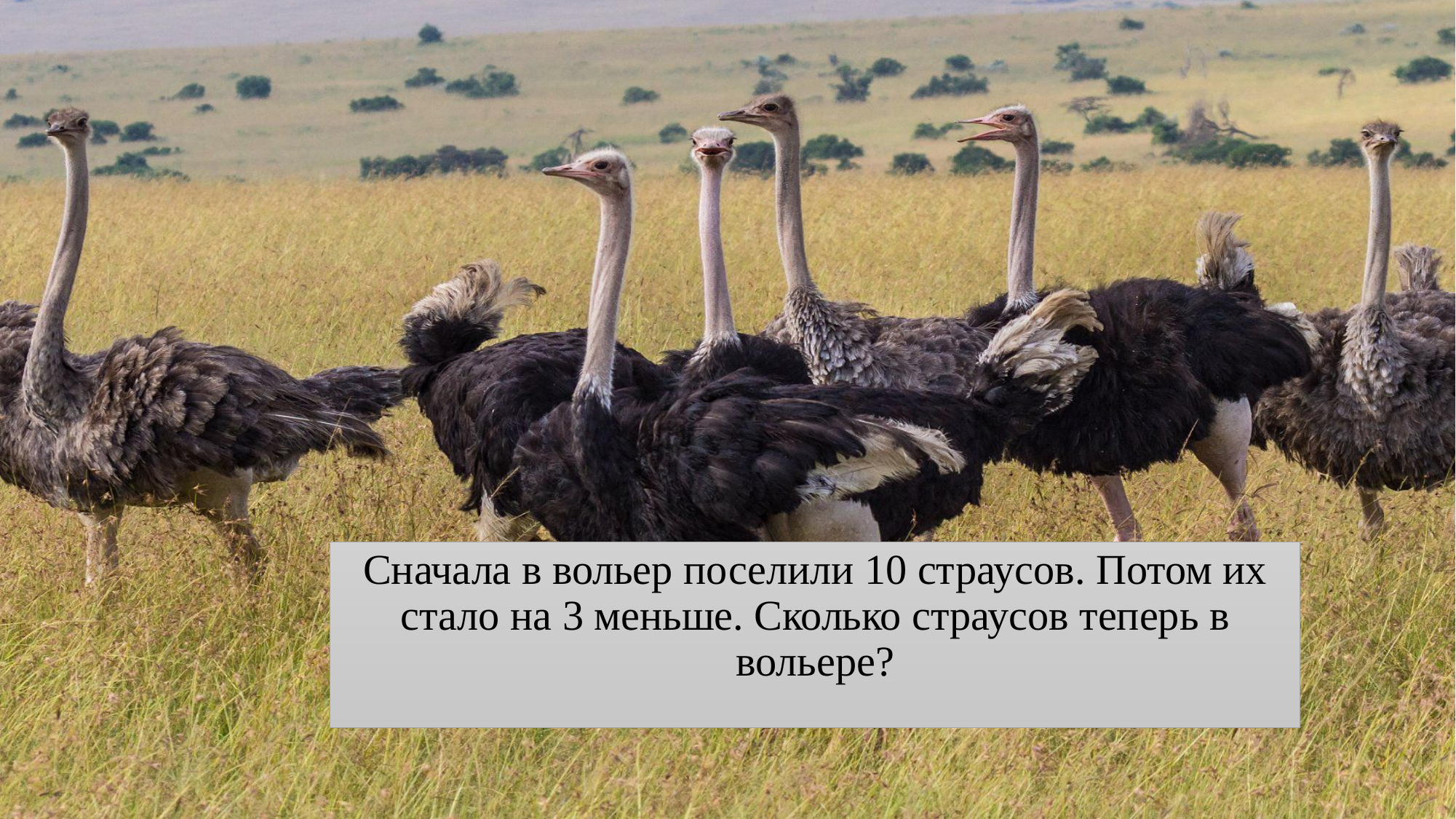

Сначала в вольер поселили 10 страусов. Потом их стало на 3 меньше. Сколько страусов теперь в вольере?